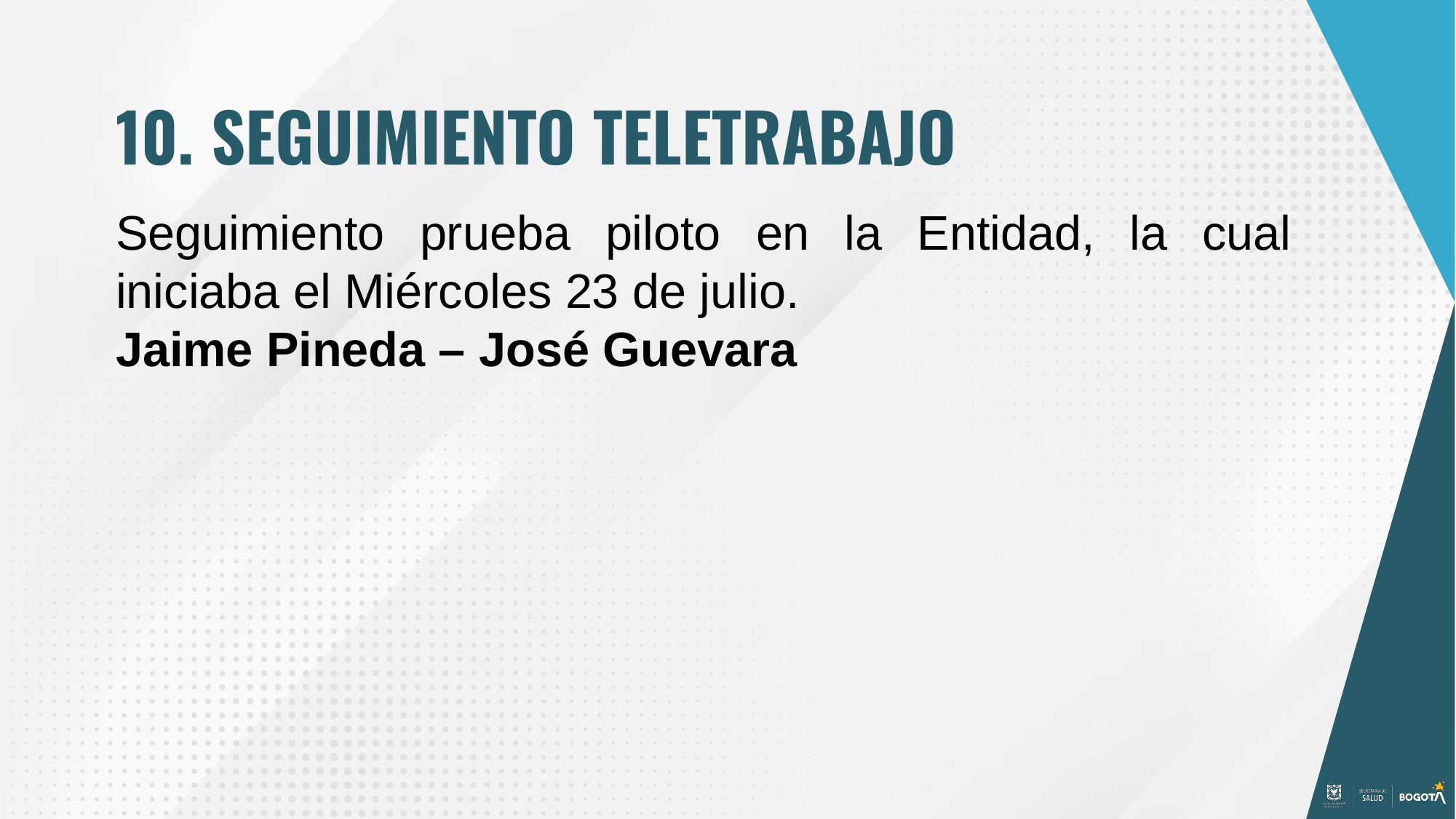

10. SEGUIMIENTO TELETRABAJO
Seguimiento prueba piloto en la Entidad, la cual iniciaba el Miércoles 23 de julio.
Jaime Pineda – José Guevara